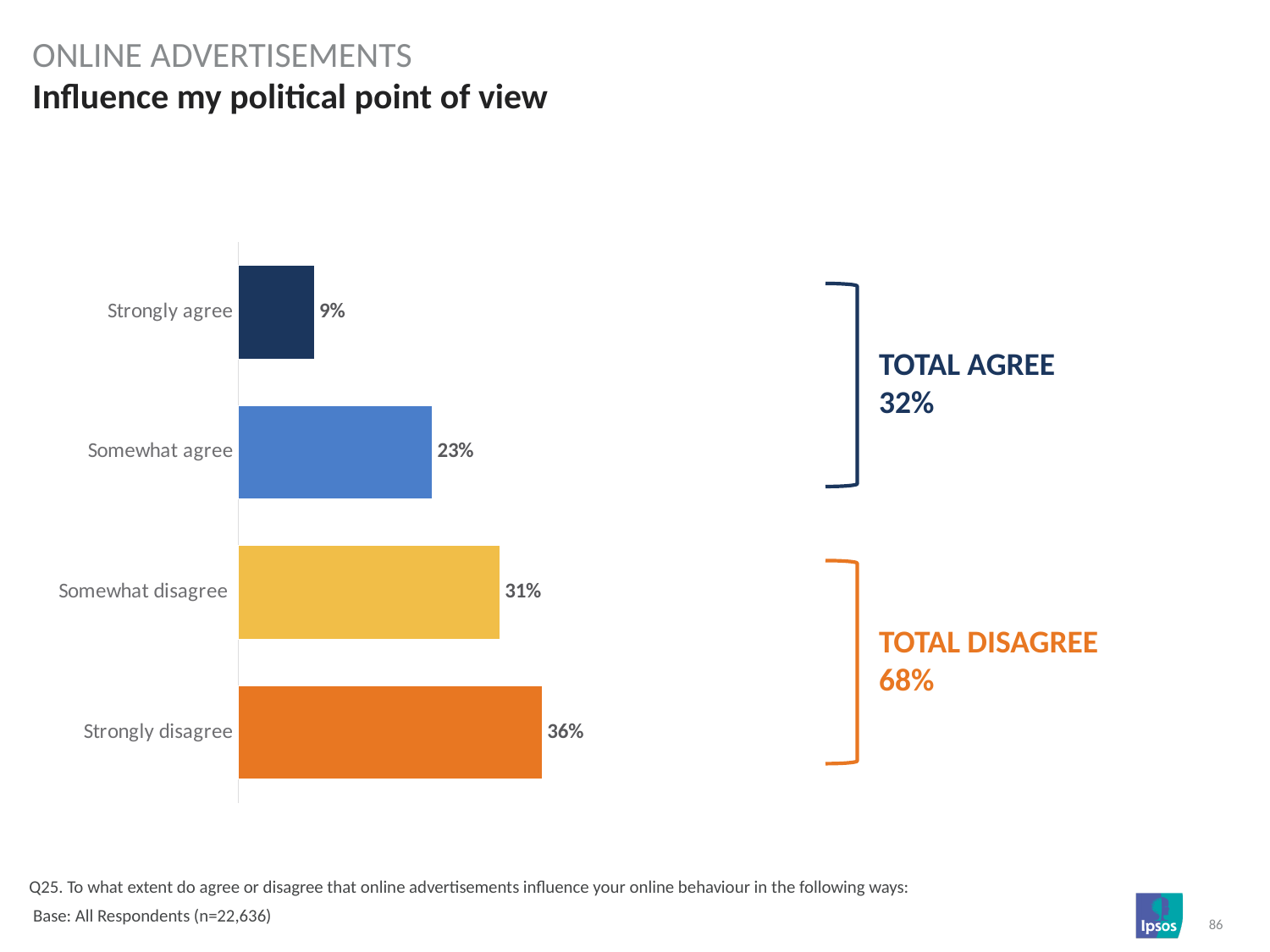

online advertisements
# Influence my political point of view

### Chart

| Category | Column1 |
|---|---|
| Strongly agree | 0.09 |
| Somewhat agree | 0.23 |
| Somewhat disagree  | 0.31 |
| Strongly disagree | 0.36 |
TOTAL AGREE
32%

TOTAL DISAGREE
68%
Q25. To what extent do agree or disagree that online advertisements influence your online behaviour in the following ways:
 Base: All Respondents (n=22,636)